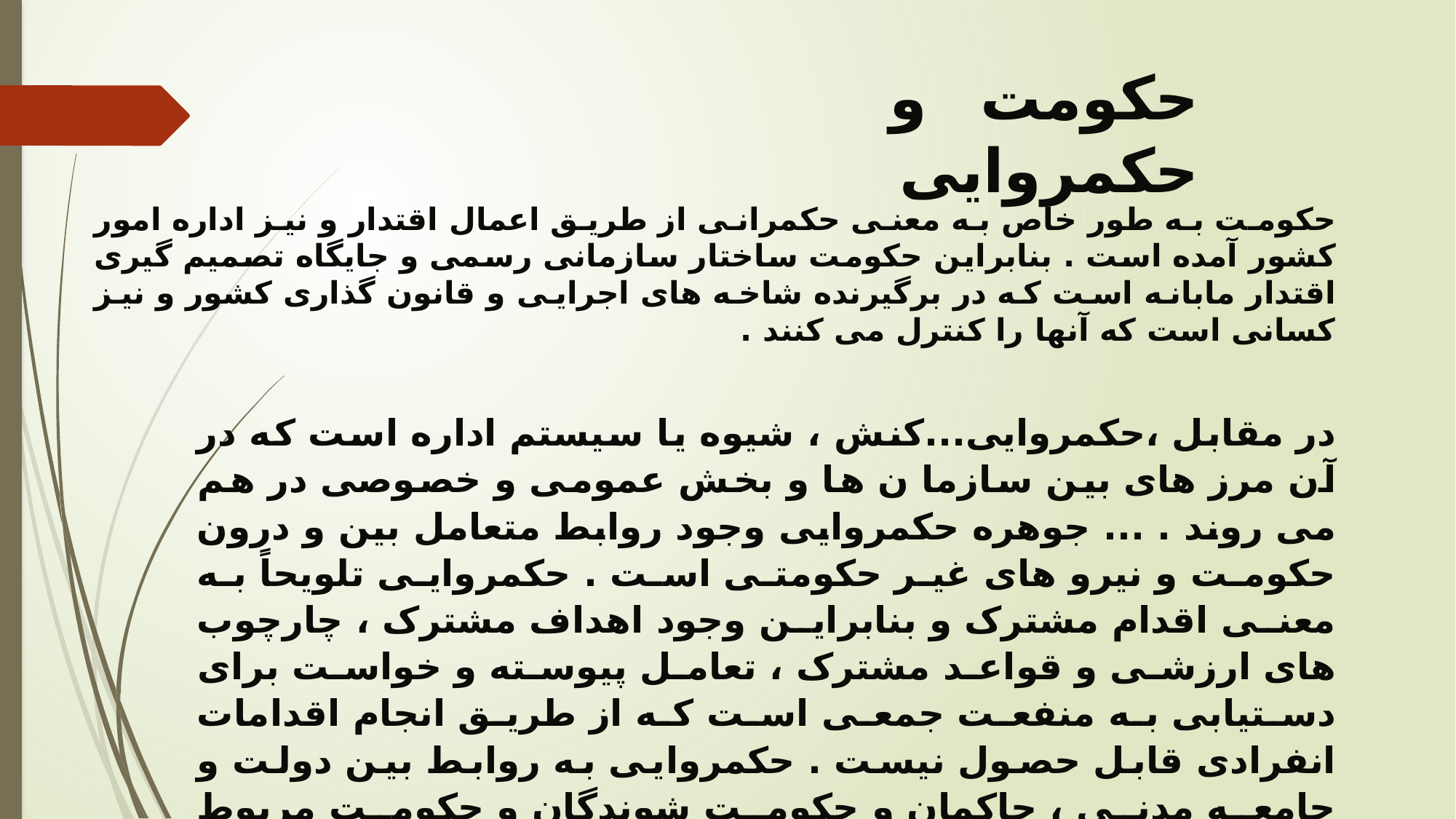

حکومت و حکمروایی
حکومت به طور خاص به معنی حکمرانی از طریق اعمال اقتدار و نیز اداره امور کشور آمده است . بنابراین حکومت ساختار سازمانی رسمی و جایگاه تصمیم گیری اقتدار مابانه است که در برگیرنده شاخه های اجرایی و قانون گذاری کشور و نیز کسانی است که آنها را کنترل می کنند .
در مقابل ،حکمروایی...کنش ، شیوه یا سیستم اداره است که در آن مرز های بین سازما ن ها و بخش عمومی و خصوصی در هم می روند . ... جوهره حکمروایی وجود روابط متعامل بین و درون حکومت و نیرو های غیر حکومتی است . حکمروایی تلویحاً به معنی اقدام مشترک و بنابراین وجود اهداف مشترک ، چارچوب های ارزشی و قواعد مشترک ، تعامل پیوسته و خواست برای دستیابی به منفعت جمعی است که از طریق انجام اقدامات انفرادی قابل حصول نیست . حکمروایی به روابط بین دولت و جامعه مدنی ، حاکمان و حکومت شوندگان و حکومت مربوط است.